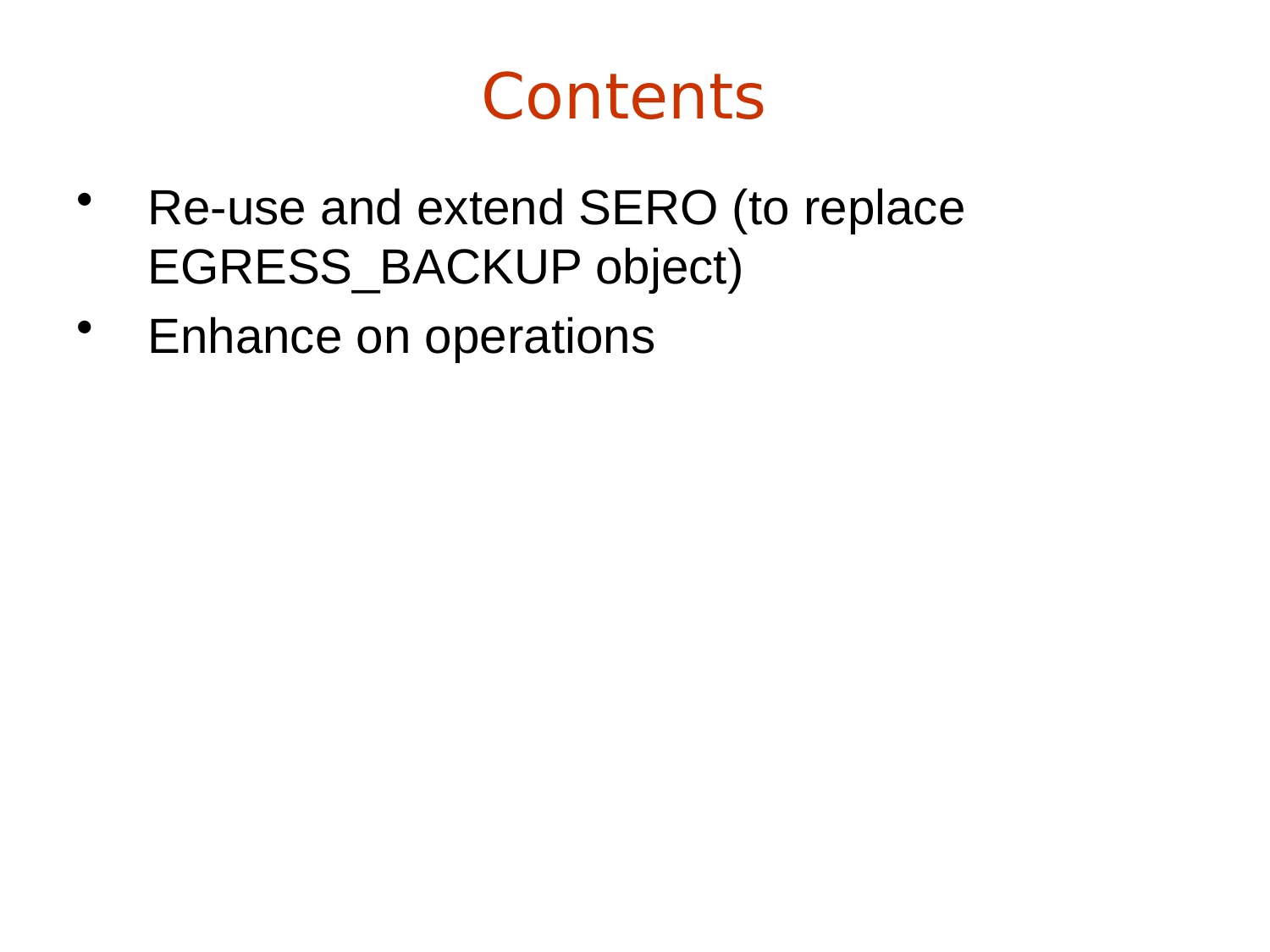

# Contents
Re-use and extend SERO (to replace EGRESS_BACKUP object)
Enhance on operations